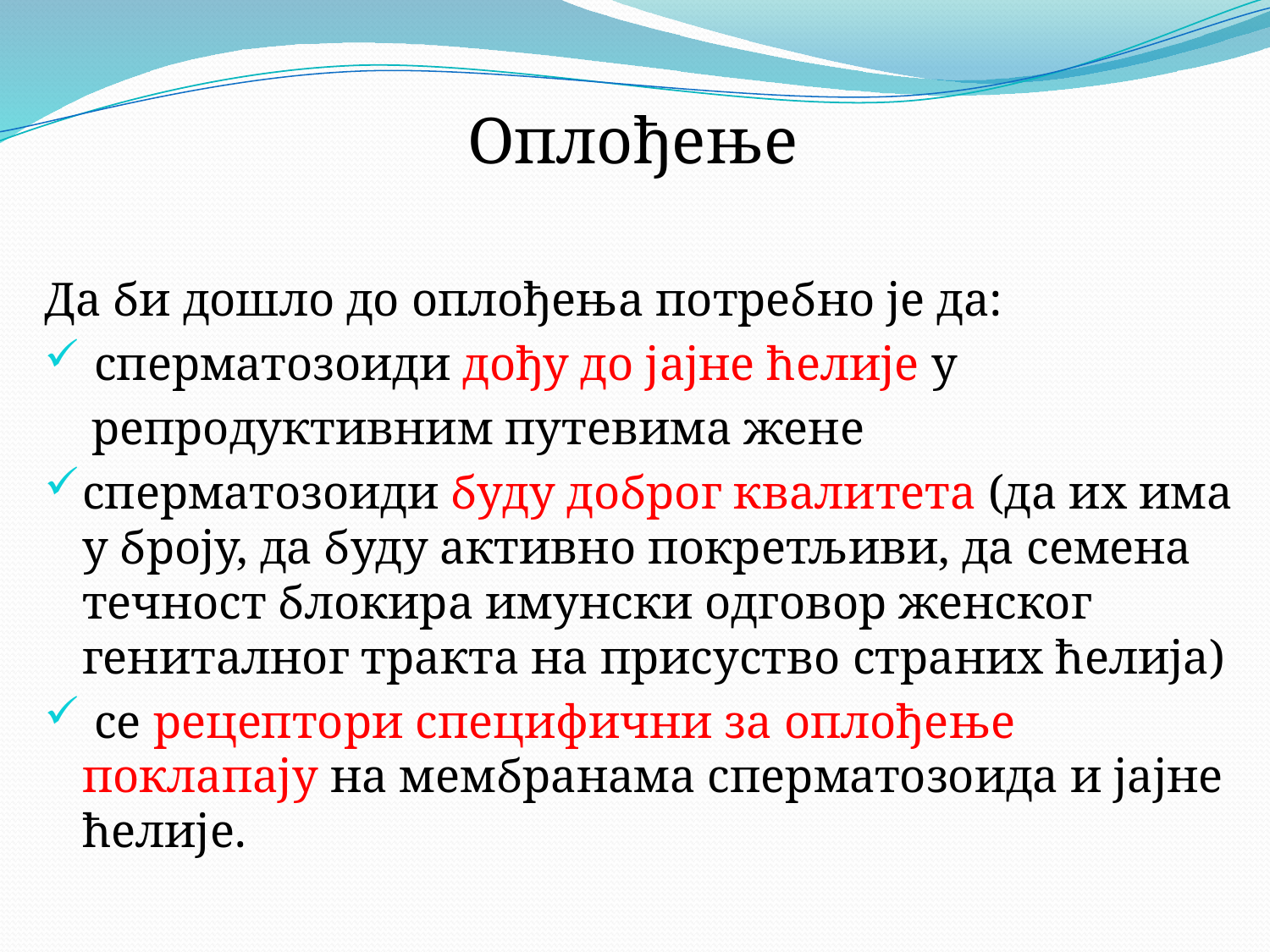

# Оплођење
Да би дошло до оплођења потребно је да:
 сперматозоиди дођу до јајне ћелије у
    репродуктивним путевима жене
сперматозоиди буду доброг квалитета (да их има у броју, да буду активно покретљиви, да семена течност блокира имунски одговор женског гениталног тракта на присуство страних ћелија)
 се рецептори специфични за оплођење поклапају на мембранама сперматозоида и јајне  ћелије.